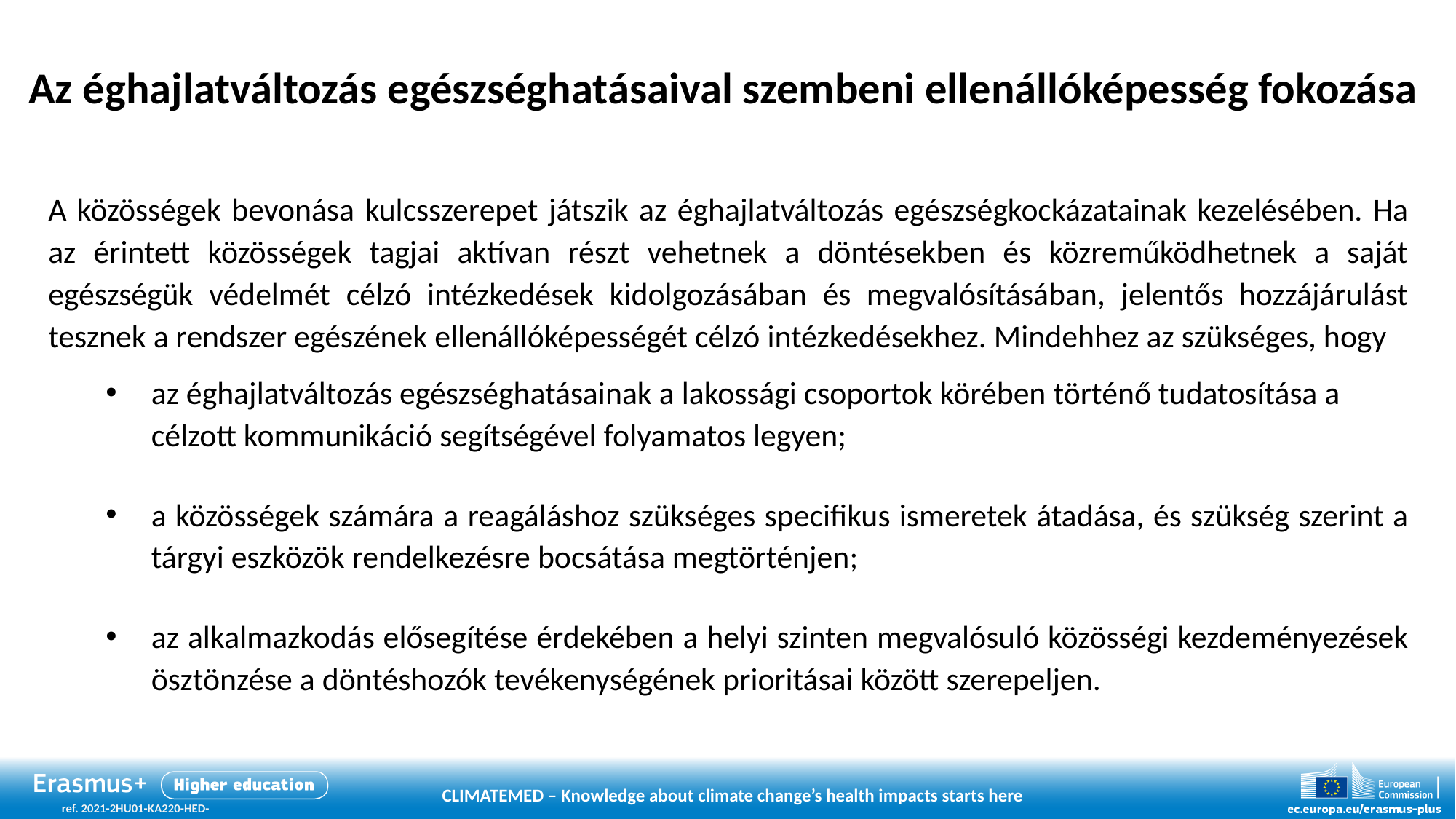

# Az éghajlatváltozás egészséghatásaival szembeni ellenállóképesség fokozása
A közösségek bevonása kulcsszerepet játszik az éghajlatváltozás egészségkockázatainak kezelésében. Ha az érintett közösségek tagjai aktívan részt vehetnek a döntésekben és közreműködhetnek a saját egészségük védelmét célzó intézkedések kidolgozásában és megvalósításában, jelentős hozzájárulást tesznek a rendszer egészének ellenállóképességét célzó intézkedésekhez. Mindehhez az szükséges, hogy
az éghajlatváltozás egészséghatásainak a lakossági csoportok körében történő tudatosítása a célzott kommunikáció segítségével folyamatos legyen;
a közösségek számára a reagáláshoz szükséges specifikus ismeretek átadása, és szükség szerint a tárgyi eszközök rendelkezésre bocsátása megtörténjen;
az alkalmazkodás elősegítése érdekében a helyi szinten megvalósuló közösségi kezdeményezések ösztönzése a döntéshozók tevékenységének prioritásai között szerepeljen.